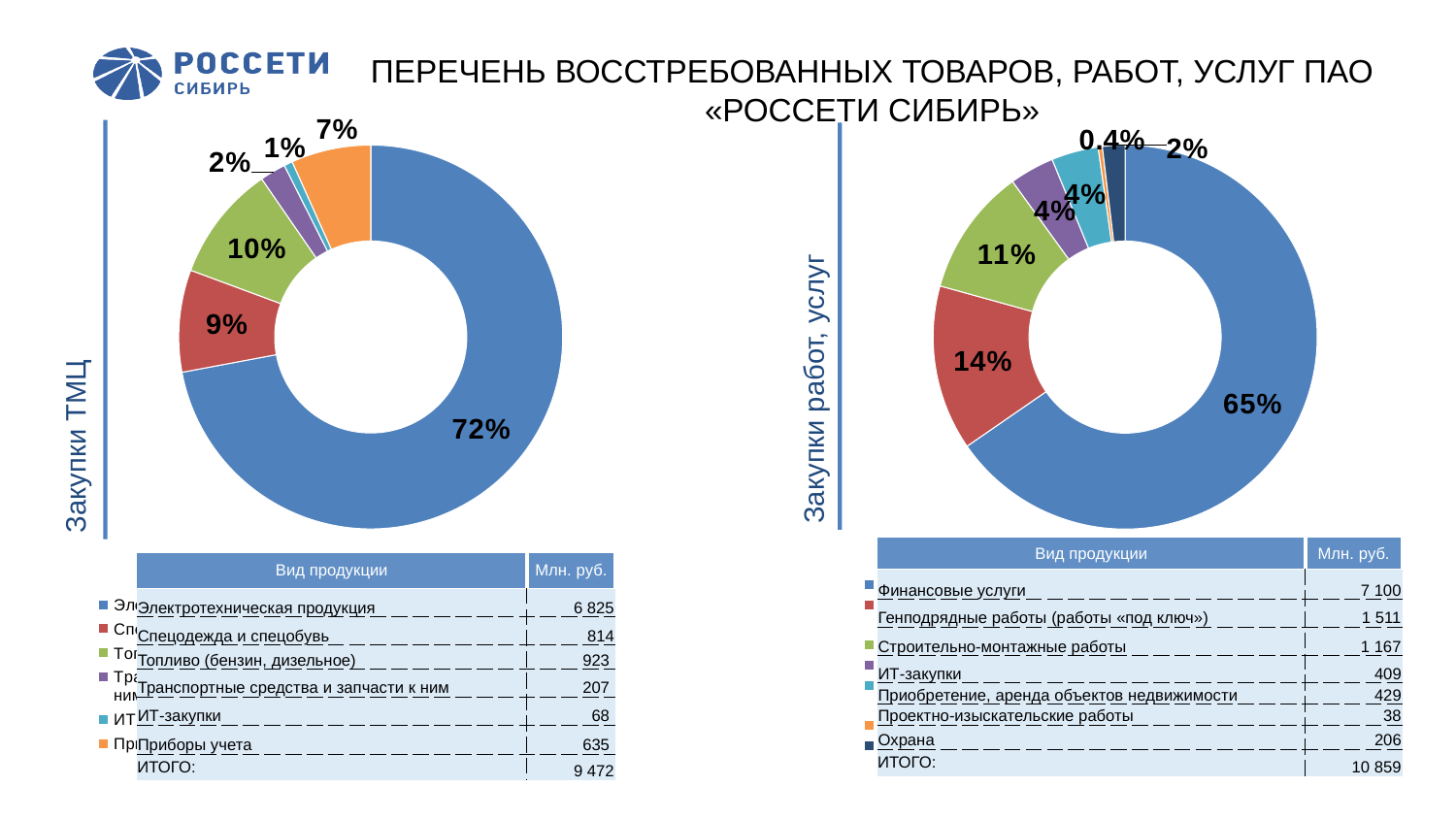

2

### Chart

| Category | Продажи |
|---|---|
| Электротехническая продукция | 6825.27837369399 |
| Спецодежда и спецобувь | 814.1868354079995 |
| Топливо (бензин, дизельное) | 922.8464804519999 |
| Транспортные средства и запчасти к ним | 206.79478056800002 |
| ИТ-закупки | 68.190640968 |
| Приборы учета | 634.813823136 |
ПЕРЕЧЕНЬ ВОССТРЕБОВАННЫХ ТОВАРОВ, РАБОТ, УСЛУГ ПАО «РОССЕТИ СИБИРЬ»

### Chart

| Category | Продажи |
|---|---|
| Финансовые услуги | 7099.675 |
| Генподрядные работы (работы «под ключ») | 1511.4092020799997 |
| Строительно-монтажные работы | 1166.5575303479998 |
| ИТ-закупки | 408.59735600999994 |
| Приобретение, аренда объектов недвижимости | 428.93326254000004 |
| Проектно-изыскательские работы | 38.424297628 |
| Охрана | 205.7554493 |

Закупки ТМЦ

Закупки работ, услуг

| Вид продукции | Млн. руб. |
| --- | --- |
| Финансовые услуги | 7 100 |
| Генподрядные работы (работы «под ключ») | 1 511 |
| Строительно-монтажные работы | 1 167 |
| ИТ-закупки | 409 |
| Приобретение, аренда объектов недвижимости | 429 |
| Проектно-изыскательские работы | 38 |
| Охрана | 206 |
| ИТОГО: | 10 859 |
| Вид продукции | Млн. руб. |
| --- | --- |
| Электротехническая продукция | 6 825 |
| Спецодежда и спецобувь | 814 |
| Топливо (бензин, дизельное) | 923 |
| Транспортные средства и запчасти к ним | 207 |
| ИТ-закупки | 68 |
| Приборы учета | 635 |
| ИТОГО: | 9 472 |